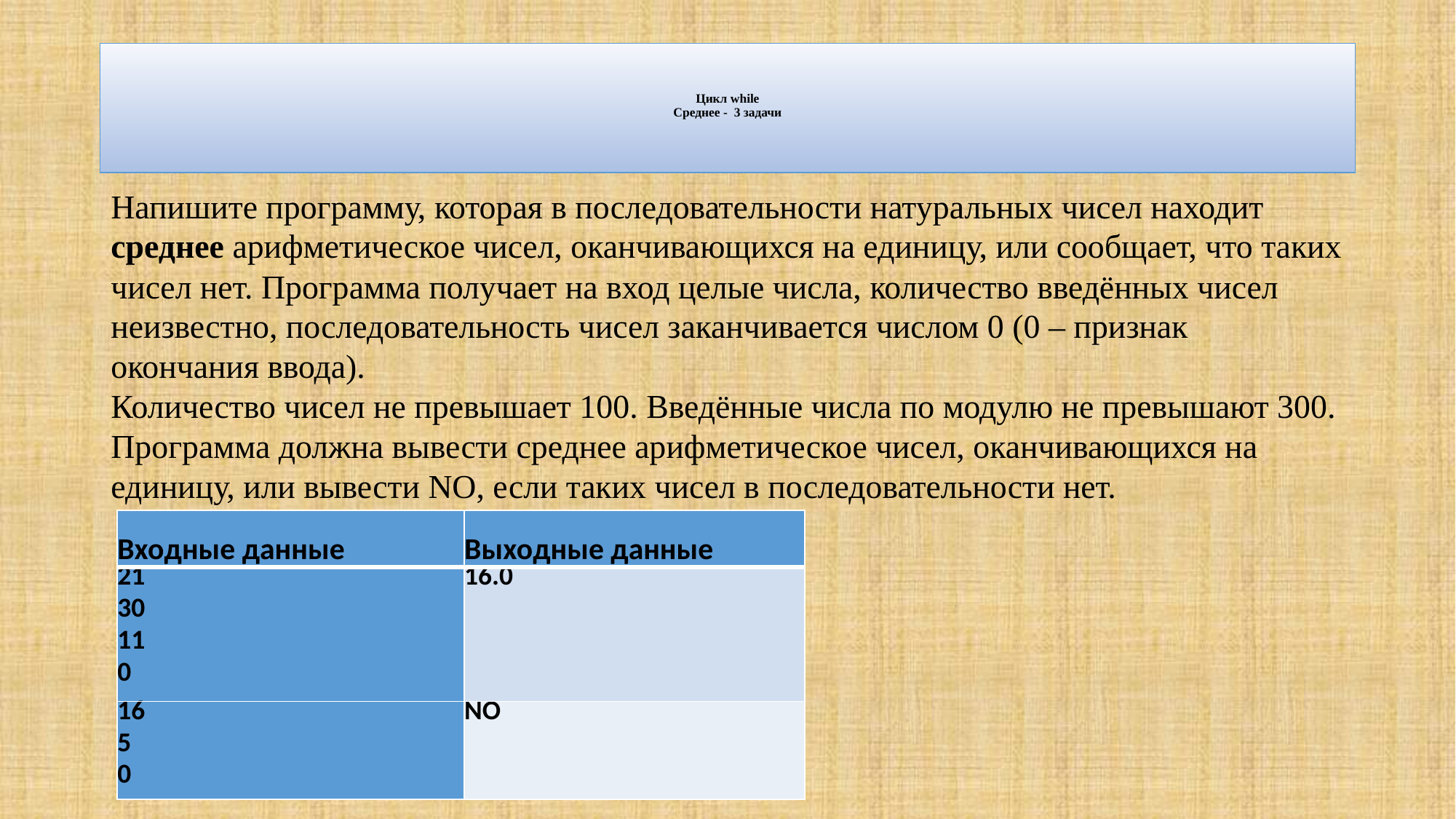

# Цикл while Среднее -  3 задачи
Напишите программу, которая в последовательности натуральных чисел находит среднее арифметическое чисел, оканчивающихся на единицу, или сообщает, что таких чисел нет. Программа получает на вход целые числа, количество введённых чисел неизвестно, последовательность чисел заканчивается числом 0 (0 – признак окончания ввода).
Количество чисел не превышает 100. Введённые числа по модулю не превышают 300.
Программа должна вывести среднее арифметическое чисел, оканчивающихся на единицу, или вывести NO, если таких чисел в последовательности нет.

| Входные данные | Выходные данные |
| --- | --- |
| 21 30 11 0 | 16.0 |
| 16 5 0 | NO |